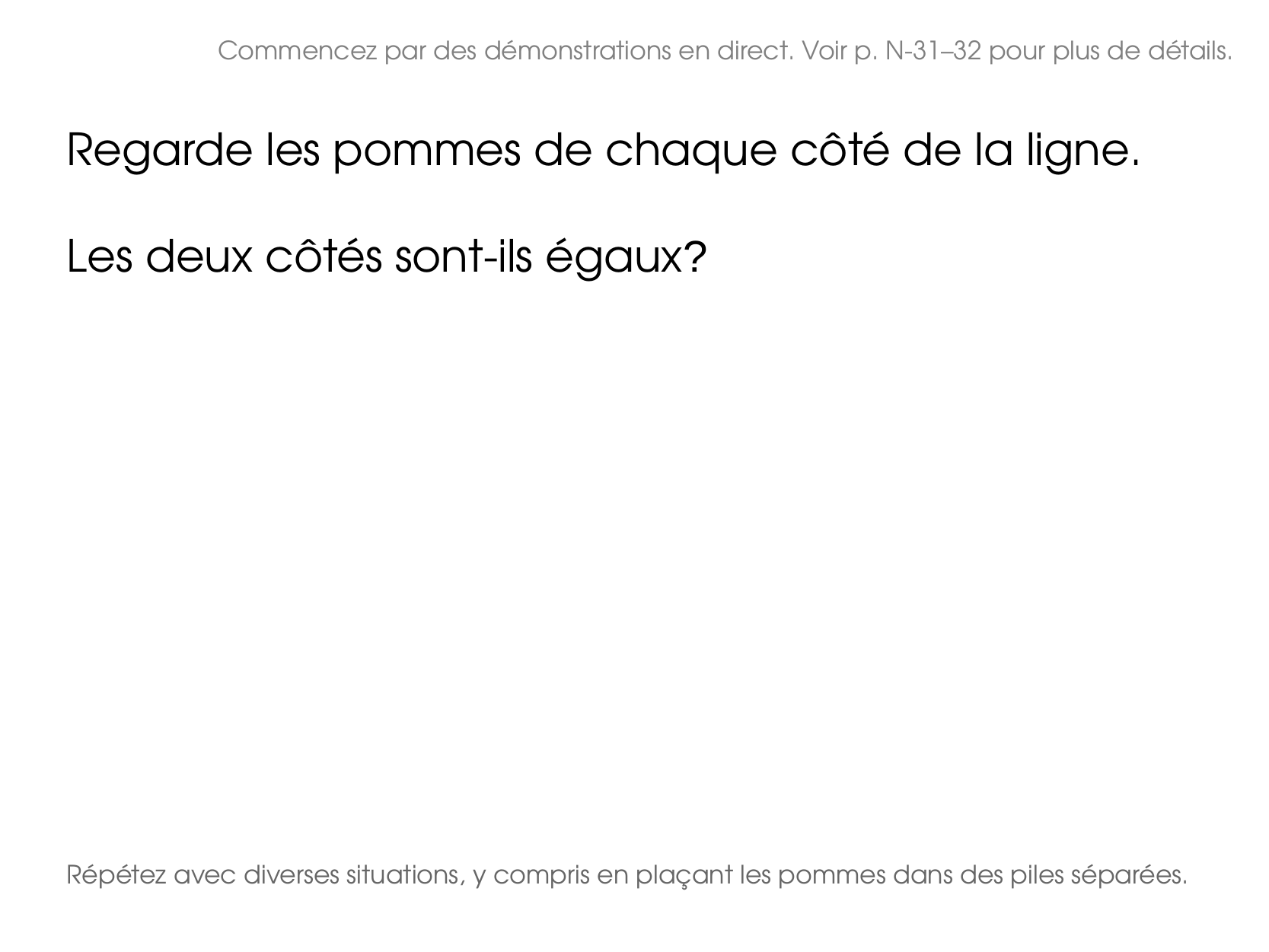

Commencez par des démonstrations en direct. Voir p. N-31–32 pour plus de détails.
Regarde les pommes de chaque côté de la ligne.

Les deux côtés sont-ils égaux?
Répétez avec diverses situations, y compris en plaçant les pommes dans des piles séparées.